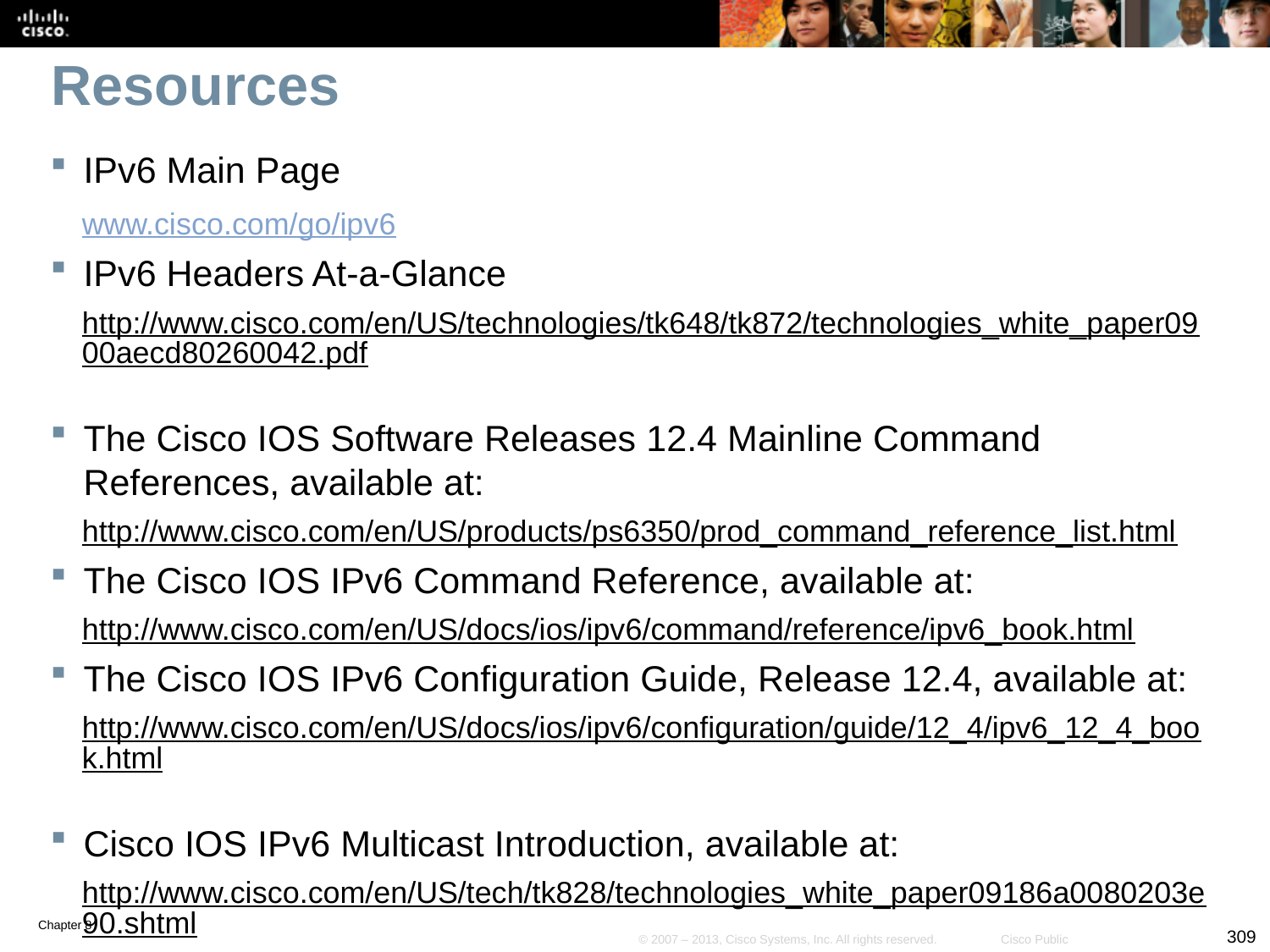

# Resources
IPv6 Main Page
www.cisco.com/go/ipv6
IPv6 Headers At-a-Glance
http://www.cisco.com/en/US/technologies/tk648/tk872/technologies_white_paper0900aecd80260042.pdf
The Cisco IOS Software Releases 12.4 Mainline Command References, available at:
http://www.cisco.com/en/US/products/ps6350/prod_command_reference_list.html
The Cisco IOS IPv6 Command Reference, available at:
http://www.cisco.com/en/US/docs/ios/ipv6/command/reference/ipv6_book.html
The Cisco IOS IPv6 Configuration Guide, Release 12.4, available at:
http://www.cisco.com/en/US/docs/ios/ipv6/configuration/guide/12_4/ipv6_12_4_book.html
Cisco IOS IPv6 Multicast Introduction, available at:
http://www.cisco.com/en/US/tech/tk828/technologies_white_paper09186a0080203e90.shtml